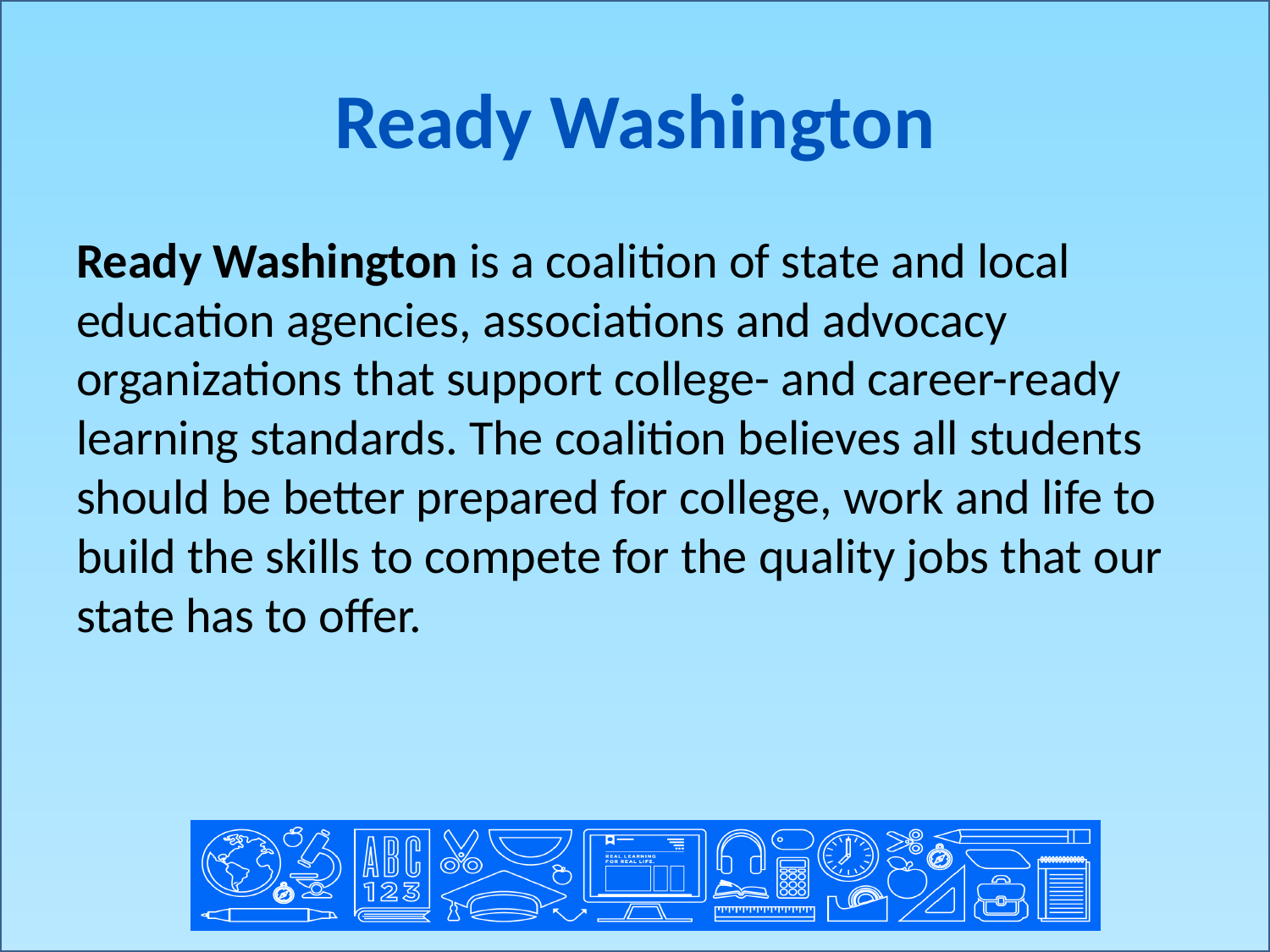

# Ready Washington
Ready Washington is a coalition of state and local education agencies, associations and advocacy organizations that support college- and career-ready learning standards. The coalition believes all students should be better prepared for college, work and life to build the skills to compete for the quality jobs that our state has to offer.